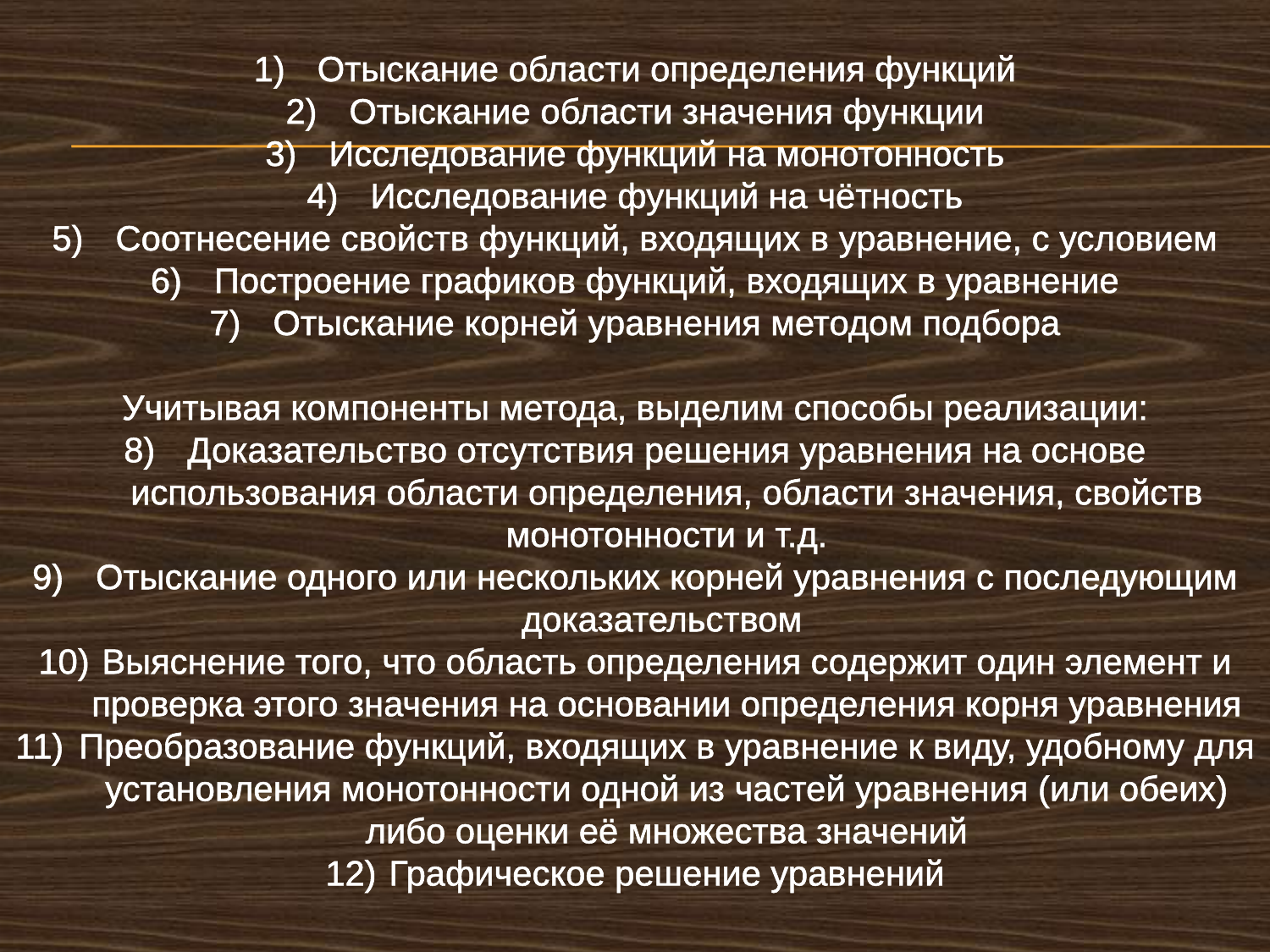

Отыскание области определения функций
Отыскание области значения функции
Исследование функций на монотонность
Исследование функций на чётность
Соотнесение свойств функций, входящих в уравнение, с условием
Построение графиков функций, входящих в уравнение
Отыскание корней уравнения методом подбора

Учитывая компоненты метода, выделим способы реализации:
Доказательство отсутствия решения уравнения на основе использования области определения, области значения, свойств монотонности и т.д.
Отыскание одного или нескольких корней уравнения с последующим доказательством
Выяснение того, что область определения содержит один элемент и проверка этого значения на основании определения корня уравнения
Преобразование функций, входящих в уравнение к виду, удобному для установления монотонности одной из частей уравнения (или обеих) либо оценки её множества значений
Графическое решение уравнений